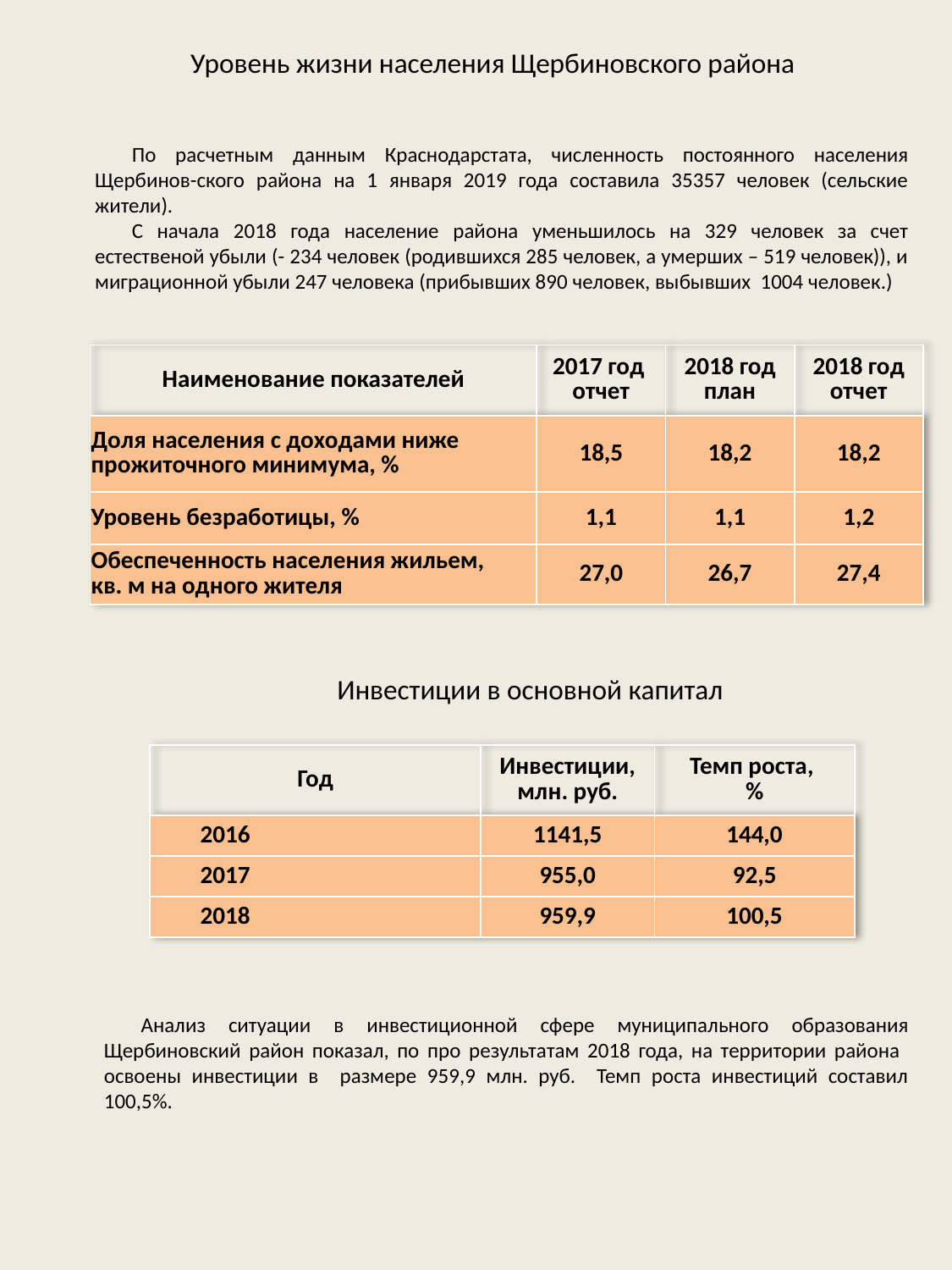

Уровень жизни населения Щербиновского района
По расчетным данным Краснодарстата, численность постоянного населения Щербинов-ского района на 1 января 2019 года составила 35357 человек (сельские жители).
С начала 2018 года население района уменьшилось на 329 человек за счет естественой убыли (- 234 человек (родившихся 285 человек, а умерших – 519 человек)), и миграционной убыли 247 человека (прибывших 890 человек, выбывших  1004 человек.)
| Наименование показателей | 2017 год отчет | 2018 год план | 2018 год отчет |
| --- | --- | --- | --- |
| Доля населения с доходами ниже прожиточного минимума, % | 18,5 | 18,2 | 18,2 |
| Уровень безработицы, % | 1,1 | 1,1 | 1,2 |
| Обеспеченность населения жильем, кв. м на одного жителя | 27,0 | 26,7 | 27,4 |
Инвестиции в основной капитал
| Год | Инвестиции, млн. руб. | Темп роста, % |
| --- | --- | --- |
| 2016 | 1141,5 | 144,0 |
| 2017 | 955,0 | 92,5 |
| 2018 | 959,9 | 100,5 |
Анализ ситуации в инвестиционной сфере муниципального образования Щербиновский район показал, по про результатам 2018 года, на территории района  освоены инвестиции в  размере 959,9 млн. руб.  Темп роста инвестиций составил 100,5%.